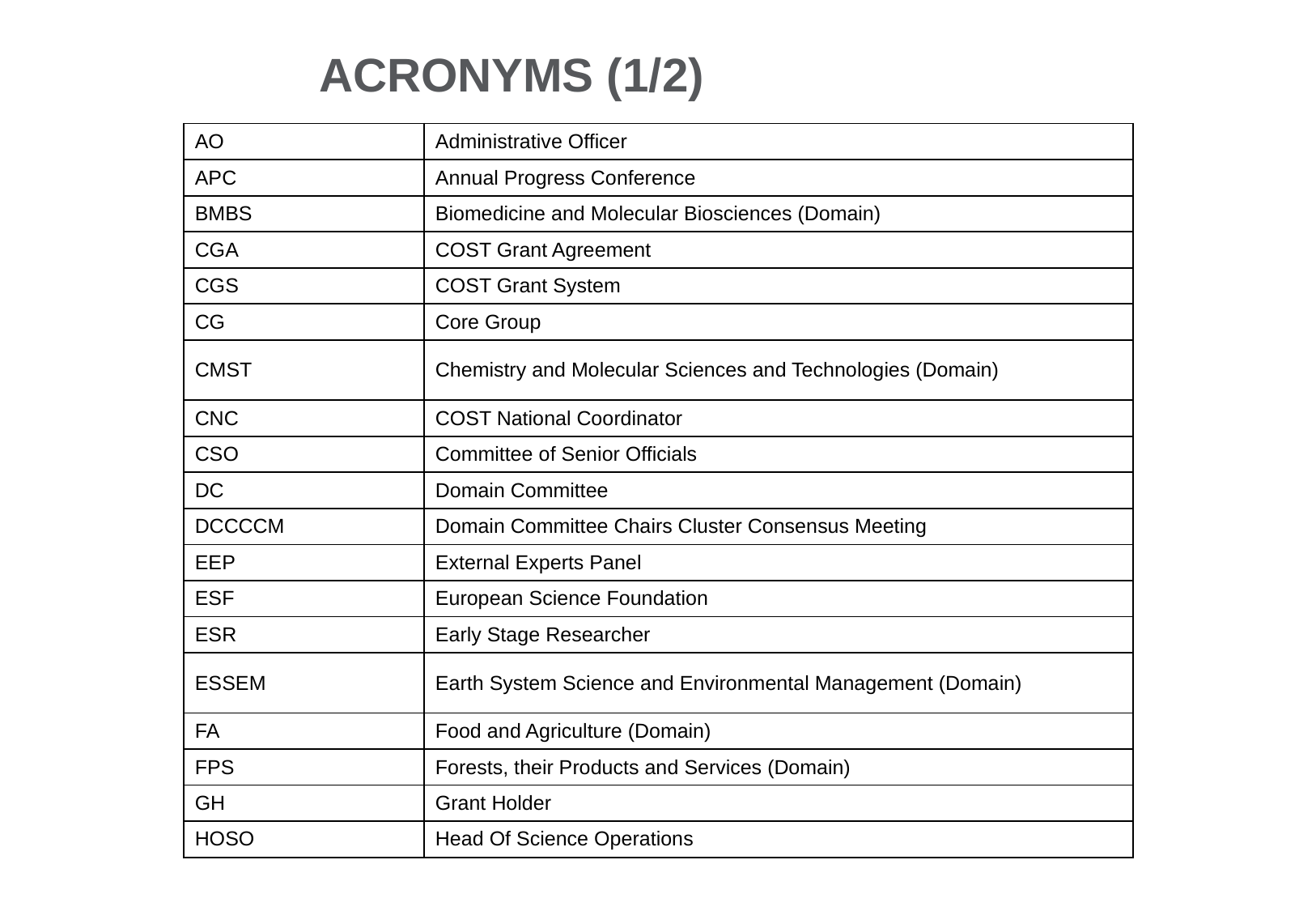

ACRONYMS (1/2)
| AO | Administrative Officer |
| --- | --- |
| APC | Annual Progress Conference |
| BMBS | Biomedicine and Molecular Biosciences (Domain) |
| CGA | COST Grant Agreement |
| CGS | COST Grant System |
| CG | Core Group |
| CMST | Chemistry and Molecular Sciences and Technologies (Domain) |
| CNC | COST National Coordinator |
| CSO | Committee of Senior Officials |
| DC | Domain Committee |
| DCCCCM | Domain Committee Chairs Cluster Consensus Meeting |
| EEP | External Experts Panel |
| ESF | European Science Foundation |
| ESR | Early Stage Researcher |
| ESSEM | Earth System Science and Environmental Management (Domain) |
| FA | Food and Agriculture (Domain) |
| FPS | Forests, their Products and Services (Domain) |
| GH | Grant Holder |
| HOSO | Head Of Science Operations |